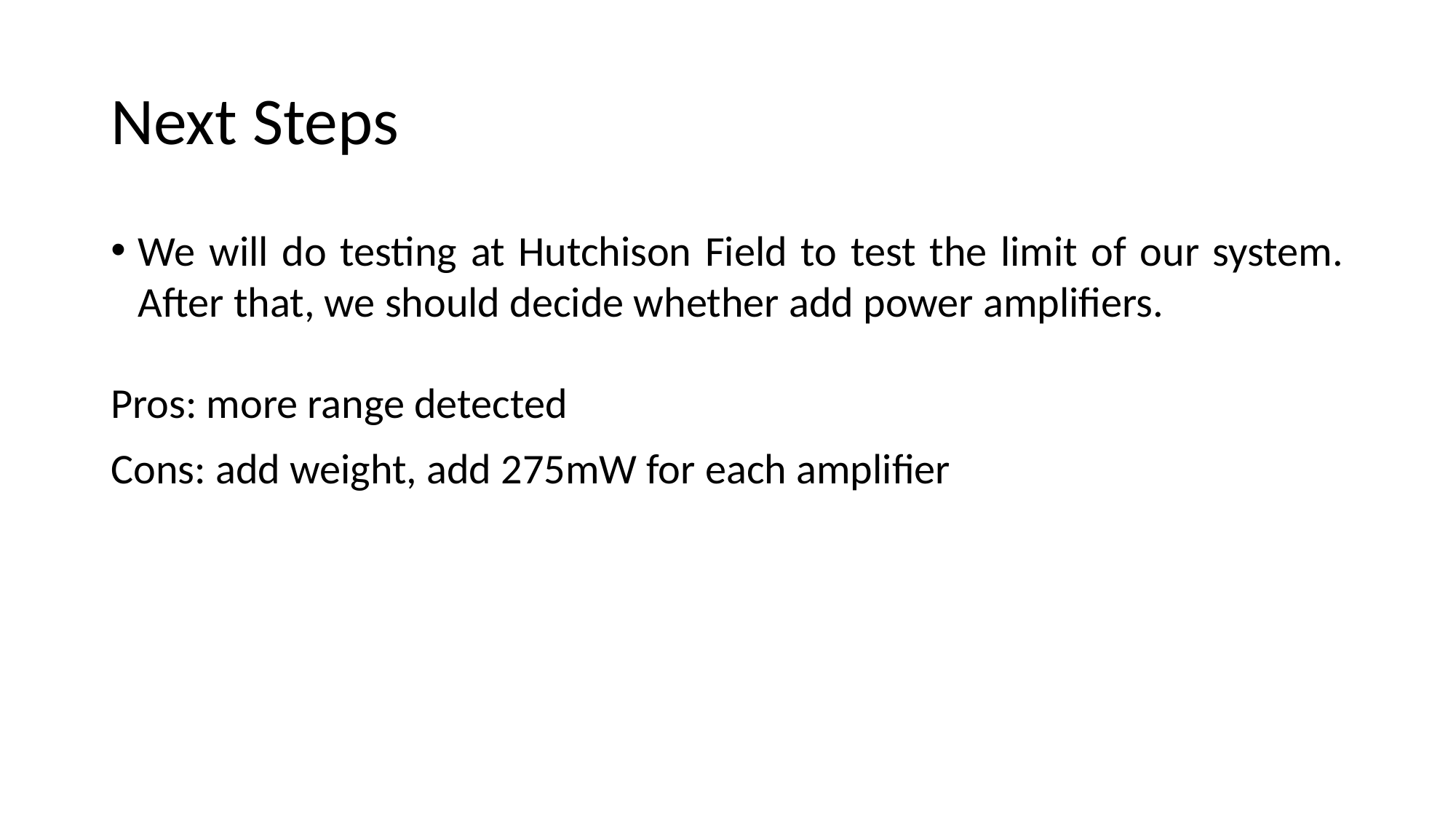

# Next Steps
We will do testing at Hutchison Field to test the limit of our system. After that, we should decide whether add power amplifiers.

Pros: more range detected
Cons: add weight, add 275mW for each amplifier